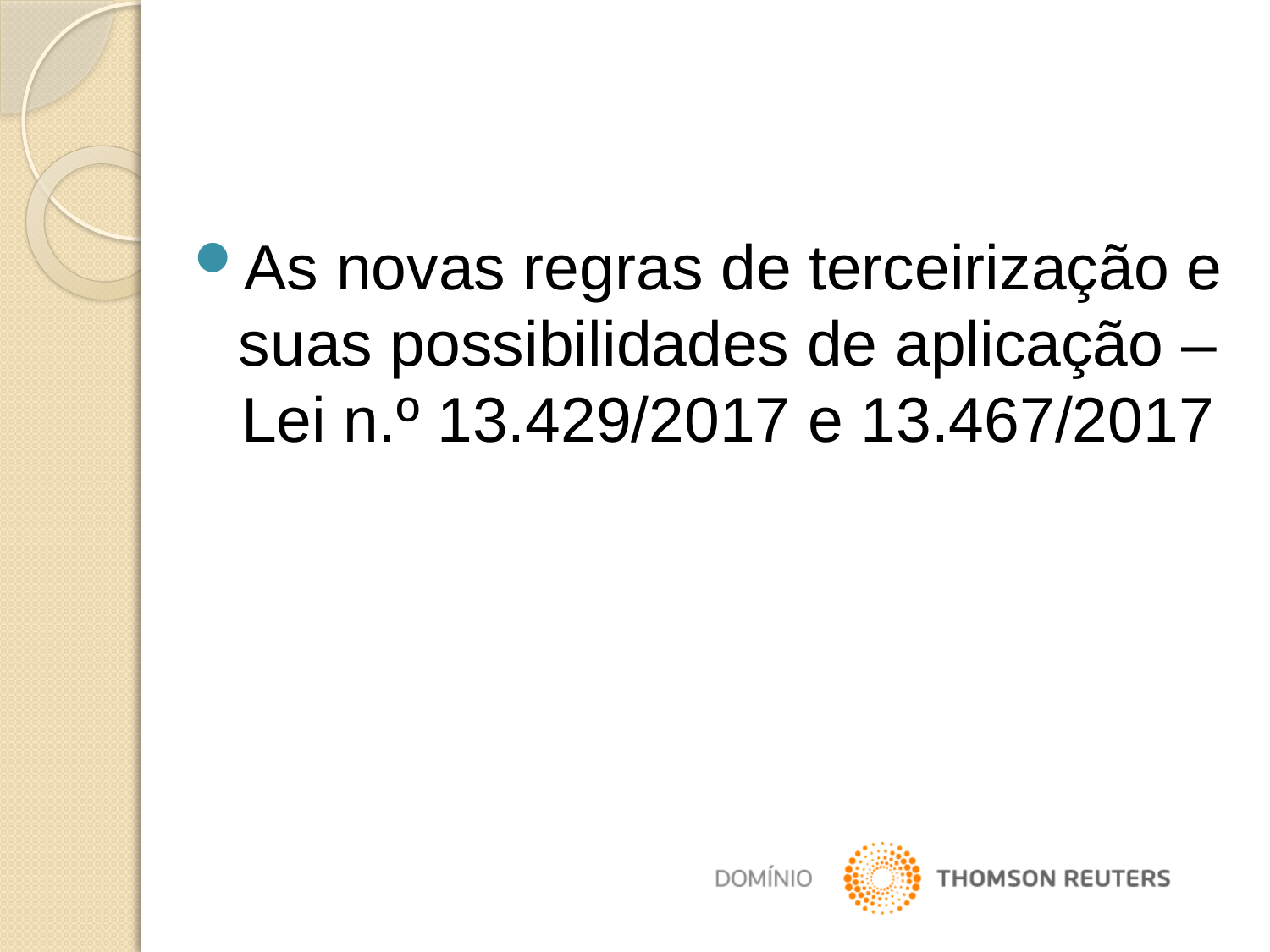

As novas regras de terceirização e suas possibilidades de aplicação – Lei n.º 13.429/2017 e 13.467/2017